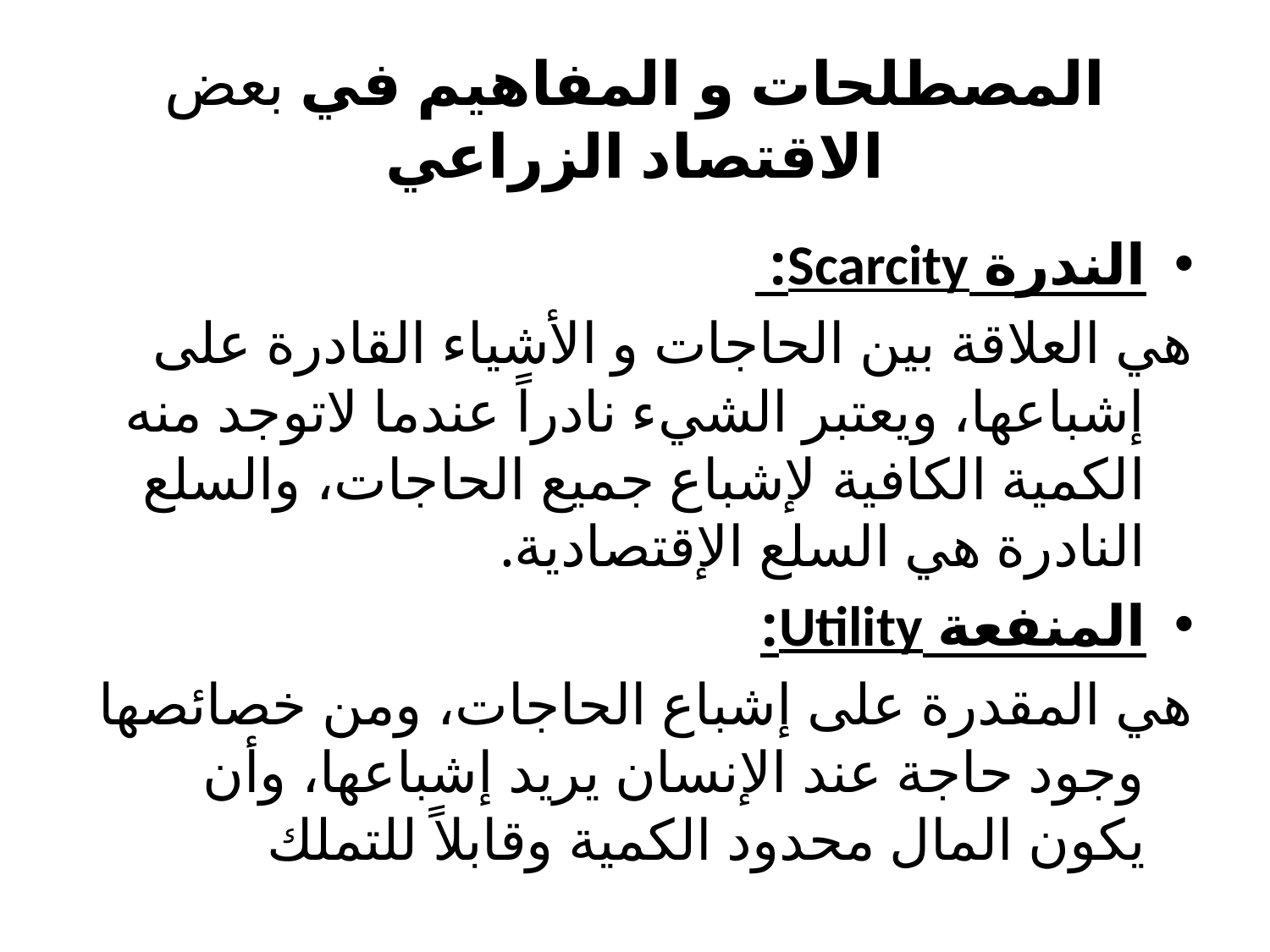

# المصطلحات و المفاهيم في بعض الاقتصاد الزراعي
الندرة Scarcity:
هي العلاقة بين الحاجات و الأشياء القادرة على إشباعها، ويعتبر الشيء نادراً عندما لاتوجد منه الكمية الكافية لإشباع جميع الحاجات، والسلع النادرة هي السلع الإقتصادية.
المنفعة Utility:
هي المقدرة على إشباع الحاجات، ومن خصائصها وجود حاجة عند الإنسان يريد إشباعها، وأن يكون المال محدود الكمية وقابلاً للتملك